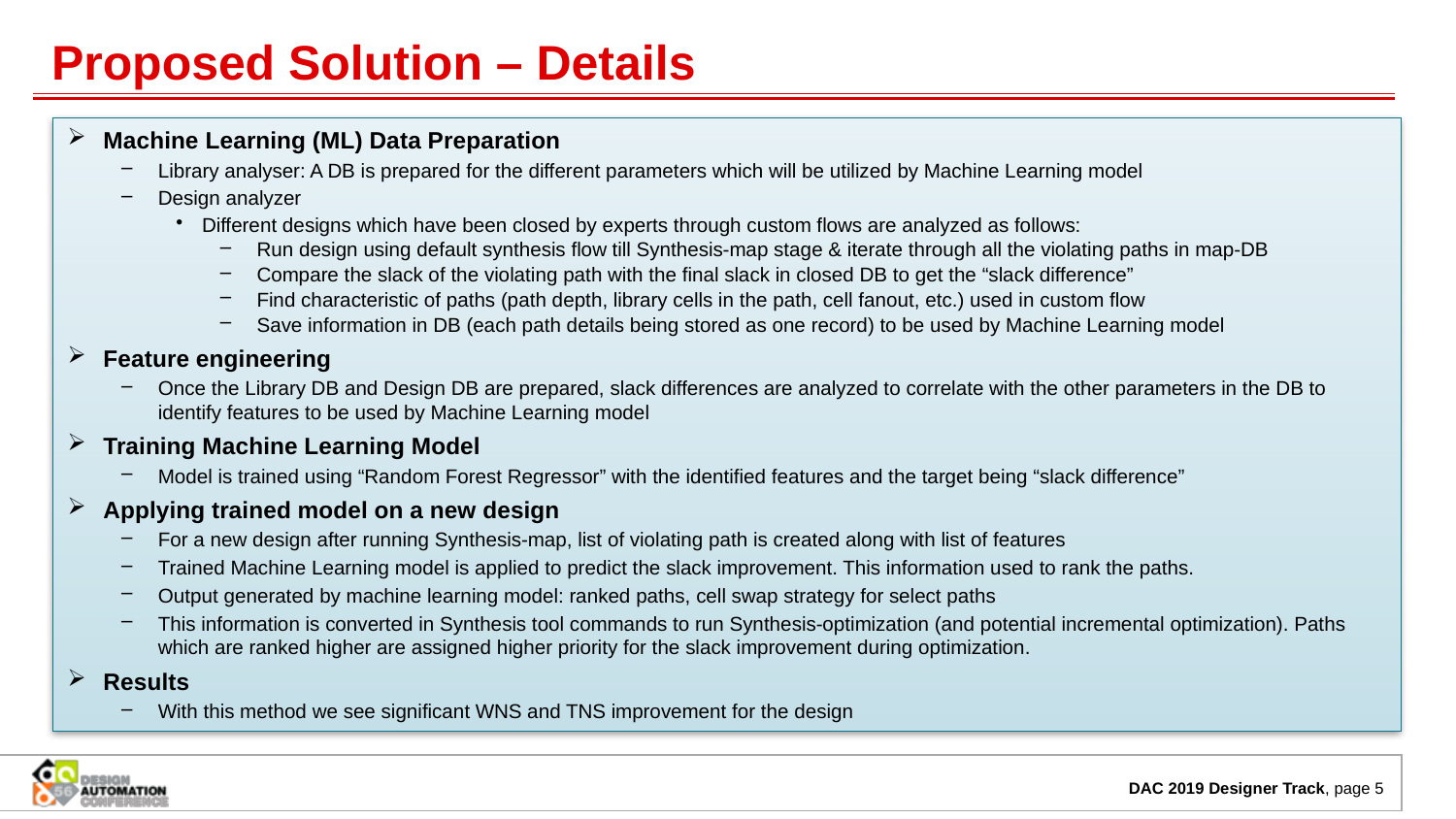

# Proposed Solution – Details
Machine Learning (ML) Data Preparation
Library analyser: A DB is prepared for the different parameters which will be utilized by Machine Learning model
Design analyzer
Different designs which have been closed by experts through custom flows are analyzed as follows:
Run design using default synthesis flow till Synthesis-map stage & iterate through all the violating paths in map-DB
Compare the slack of the violating path with the final slack in closed DB to get the “slack difference”
Find characteristic of paths (path depth, library cells in the path, cell fanout, etc.) used in custom flow
Save information in DB (each path details being stored as one record) to be used by Machine Learning model
Feature engineering
Once the Library DB and Design DB are prepared, slack differences are analyzed to correlate with the other parameters in the DB to identify features to be used by Machine Learning model
Training Machine Learning Model
Model is trained using “Random Forest Regressor” with the identified features and the target being “slack difference”
Applying trained model on a new design
For a new design after running Synthesis-map, list of violating path is created along with list of features
Trained Machine Learning model is applied to predict the slack improvement. This information used to rank the paths.
Output generated by machine learning model: ranked paths, cell swap strategy for select paths
This information is converted in Synthesis tool commands to run Synthesis-optimization (and potential incremental optimization). Paths which are ranked higher are assigned higher priority for the slack improvement during optimization.
Results
With this method we see significant WNS and TNS improvement for the design